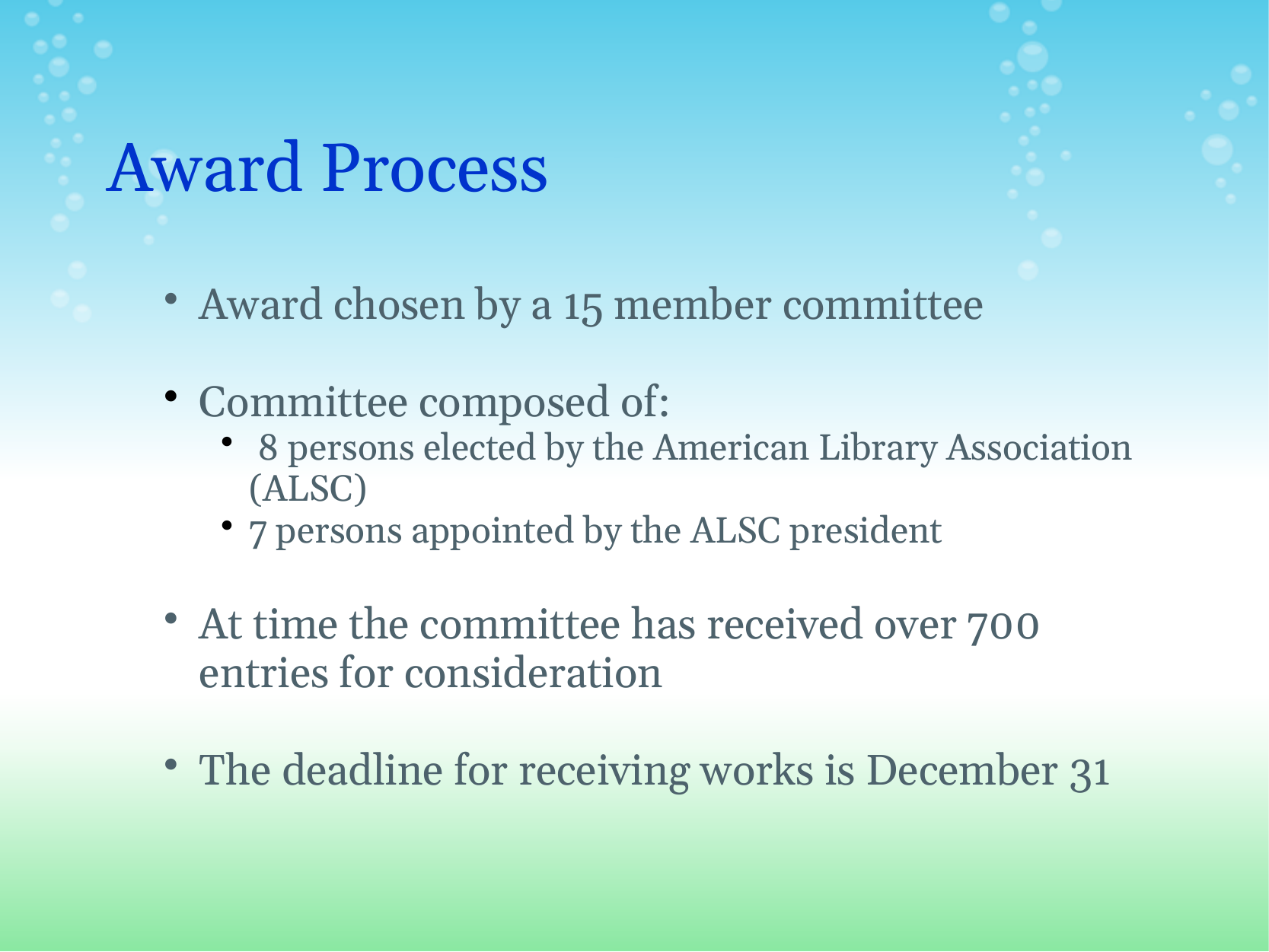

# Award Process
Award chosen by a 15 member committee

Committee composed of:
 8 persons elected by the American Library Association (ALSC)
7 persons appointed by the ALSC president

At time the committee has received over 700 entries for consideration

The deadline for receiving works is December 31